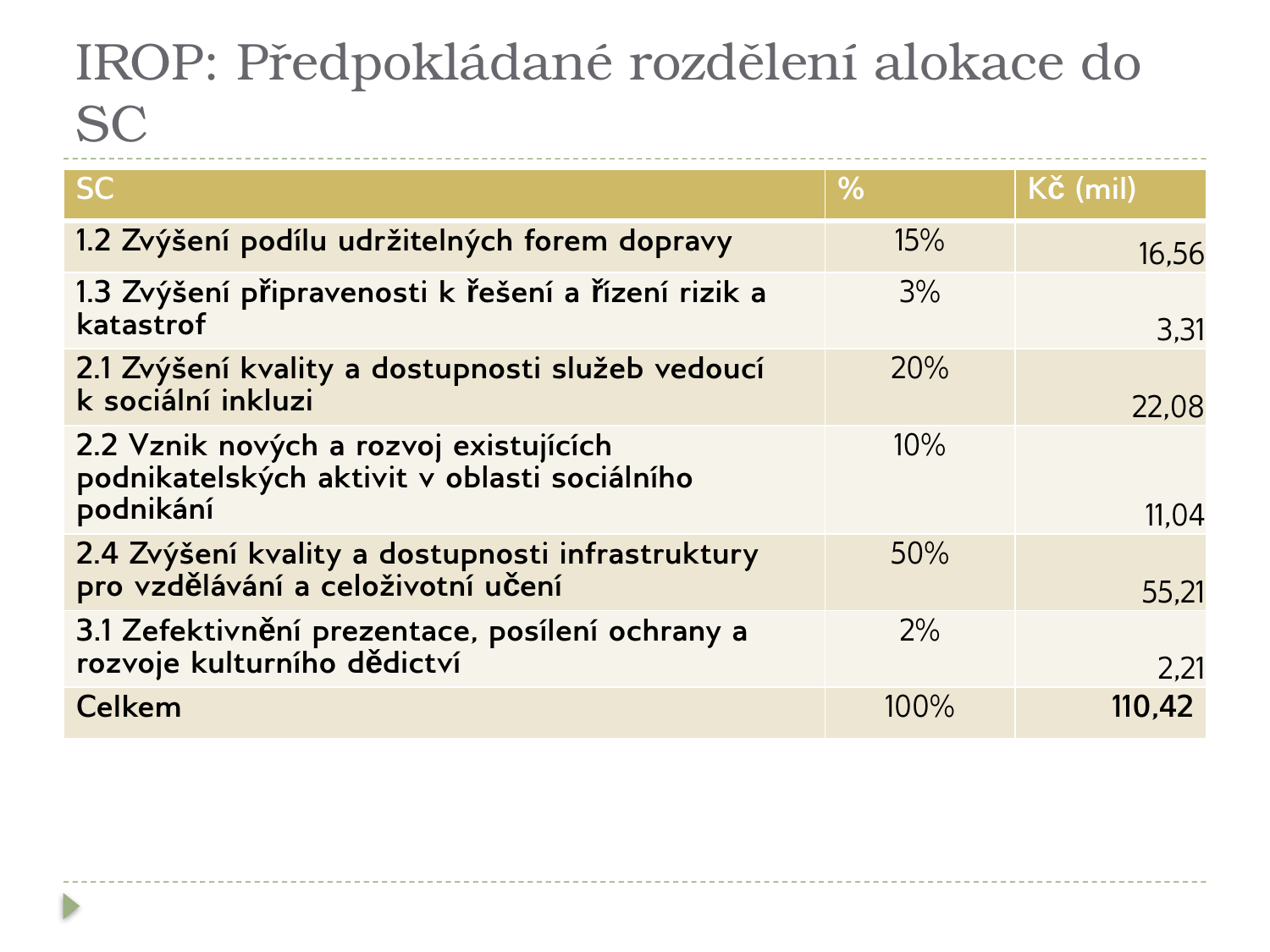

# IROP: Předpokládané rozdělení alokace do SC
| SC | % | Kč (mil) |
| --- | --- | --- |
| 1.2 Zvýšení podílu udržitelných forem dopravy | 15% | 16,56 |
| 1.3 Zvýšení připravenosti k řešení a řízení rizik a katastrof | 3% | 3,31 |
| 2.1 Zvýšení kvality a dostupnosti služeb vedoucí k sociální inkluzi | 20% | 22,08 |
| 2.2 Vznik nových a rozvoj existujících podnikatelských aktivit v oblasti sociálního podnikání | 10% | 11,04 |
| 2.4 Zvýšení kvality a dostupnosti infrastruktury pro vzdělávání a celoživotní učení | 50% | 55,21 |
| 3.1 Zefektivnění prezentace, posílení ochrany a rozvoje kulturního dědictví | 2% | 2,21 |
| Celkem | 100% | 110,42 |